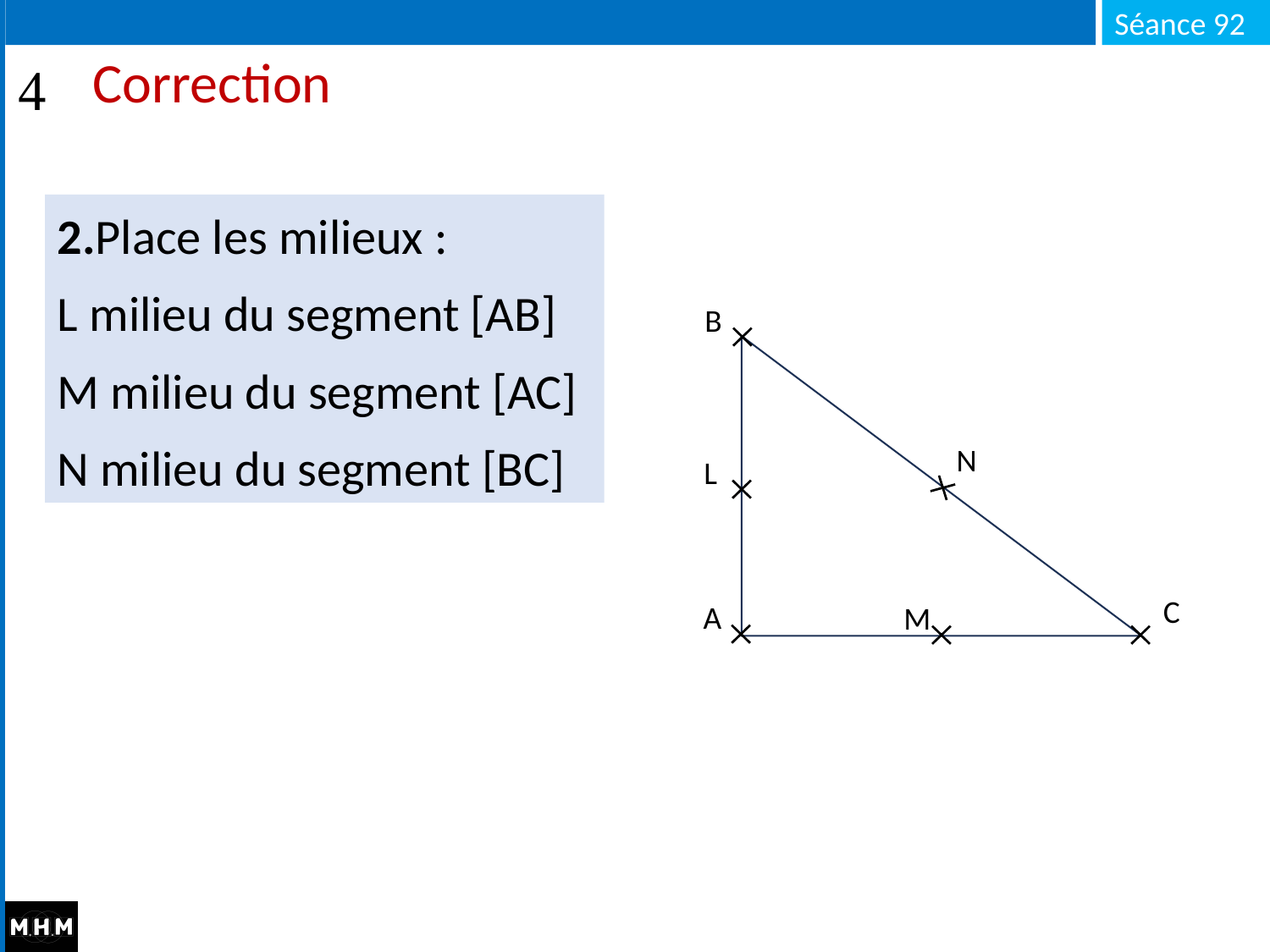

# Correction
2.Place les milieux :
L milieu du segment [AB]
M milieu du segment [AC]
N milieu du segment [BC]
B

N

L

C

A

M